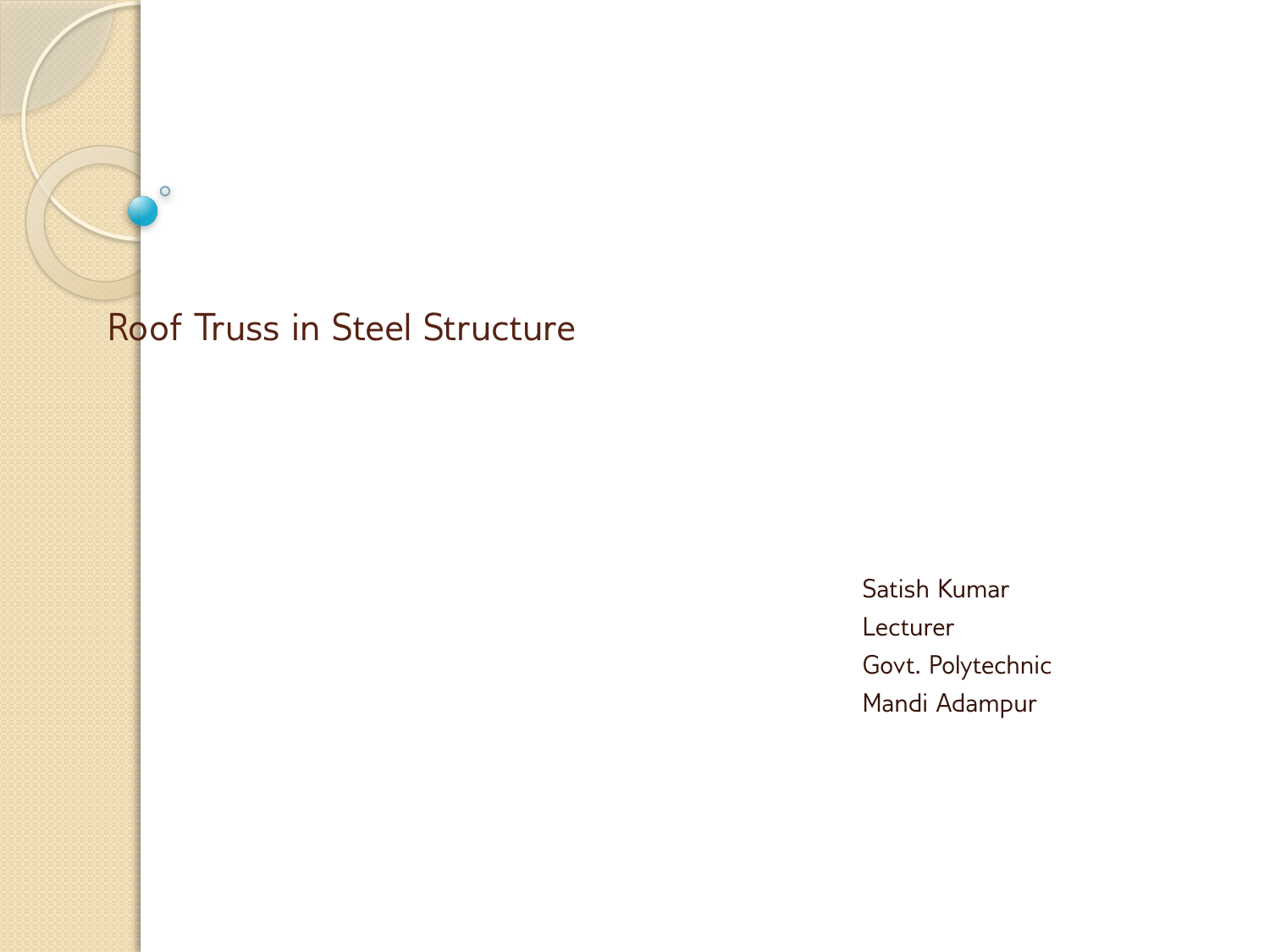

# Roof Truss in Steel Structure
Satish Kumar
Lecturer
Govt. Polytechnic
Mandi Adampur